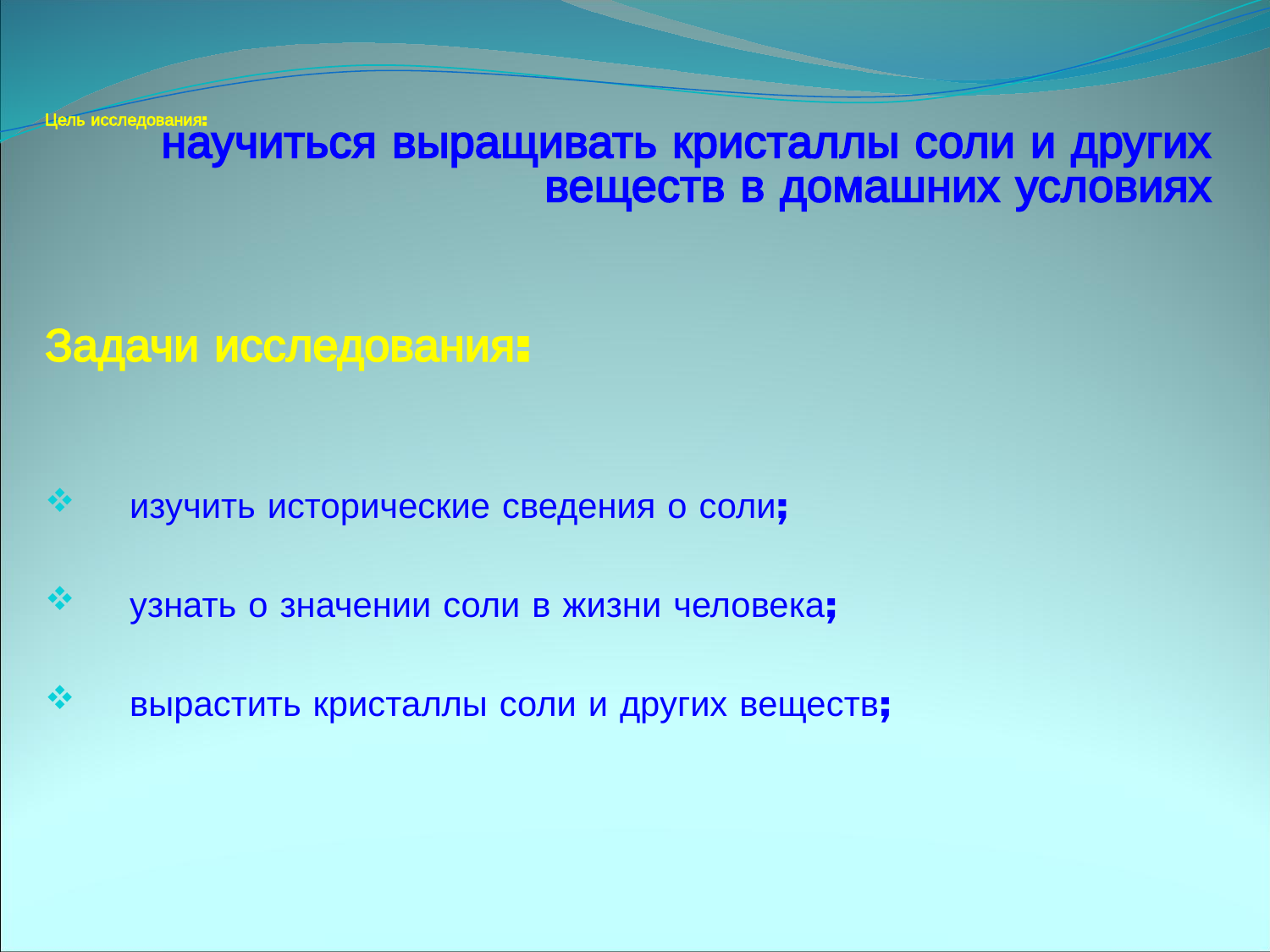

# Цель исследования:
научиться выращивать кристаллы соли и других веществ в домашних условиях

Задачи исследования:

изучить исторические сведения о соли;

узнать о значении соли в жизни человека;

вырастить кристаллы соли и других веществ;